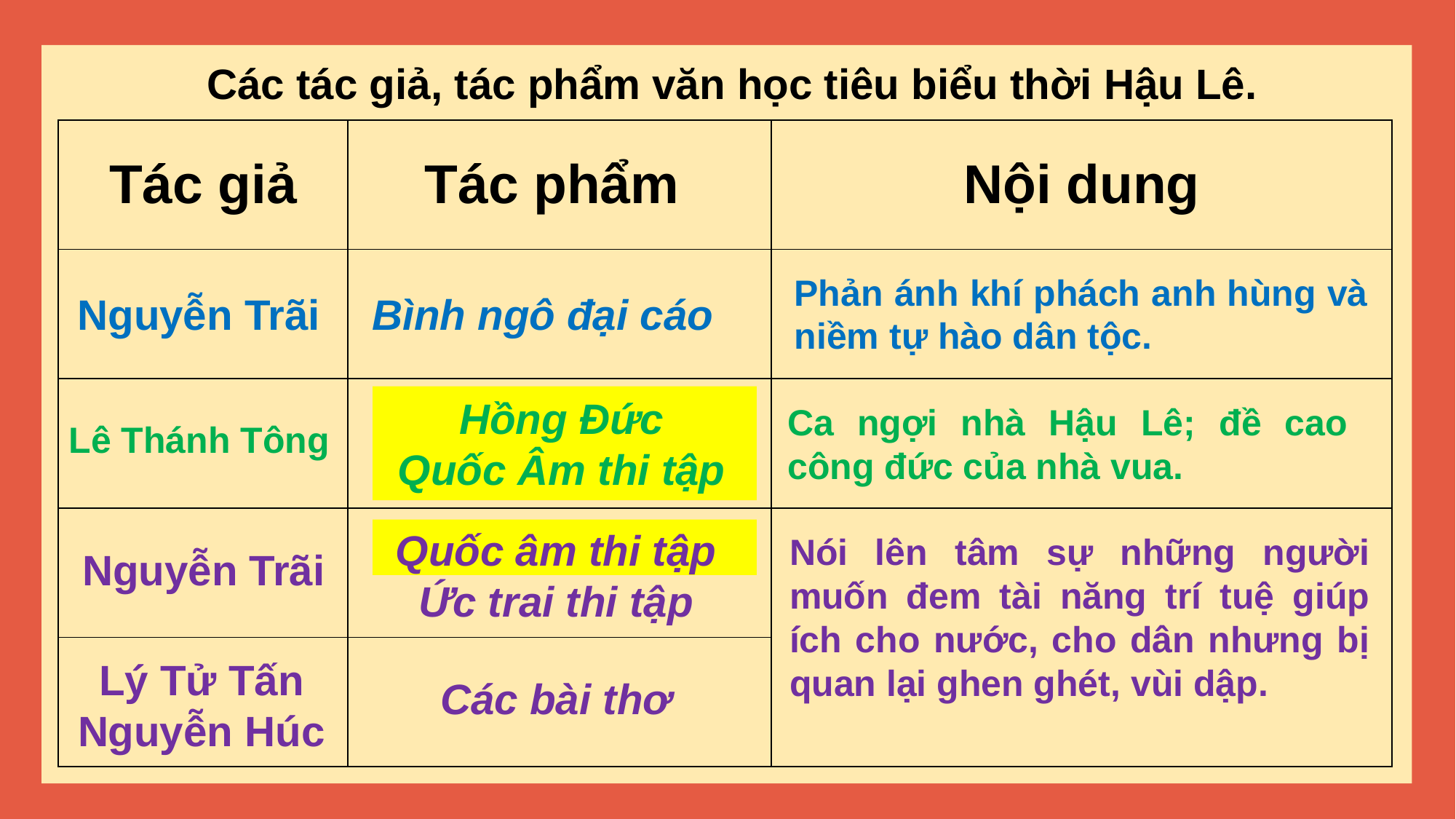

Các tác giả, tác phẩm văn học tiêu biểu thời Hậu Lê.
| Tác giả | Tác phẩm | Nội dung |
| --- | --- | --- |
|  |  |  |
|  |  |  |
|  |  |  |
|  |  |  |
Phản ánh khí phách anh hùng và niềm tự hào dân tộc.
Nguyễn Trãi
Bình ngô đại cáo
Hồng Đức
Quốc Âm thi tập

Ca ngợi nhà Hậu Lê; đề cao  công đức của nhà vua.
Lê Thánh Tông
Quốc âm thi tập
Ức trai thi tập

Nói lên tâm sự những người muốn đem tài năng trí tuệ giúp ích cho nước, cho dân nhưng bị quan lại ghen ghét, vùi dập.
Nguyễn Trãi
 Lý Tử Tấn
 Nguyễn Húc
Các bài thơ